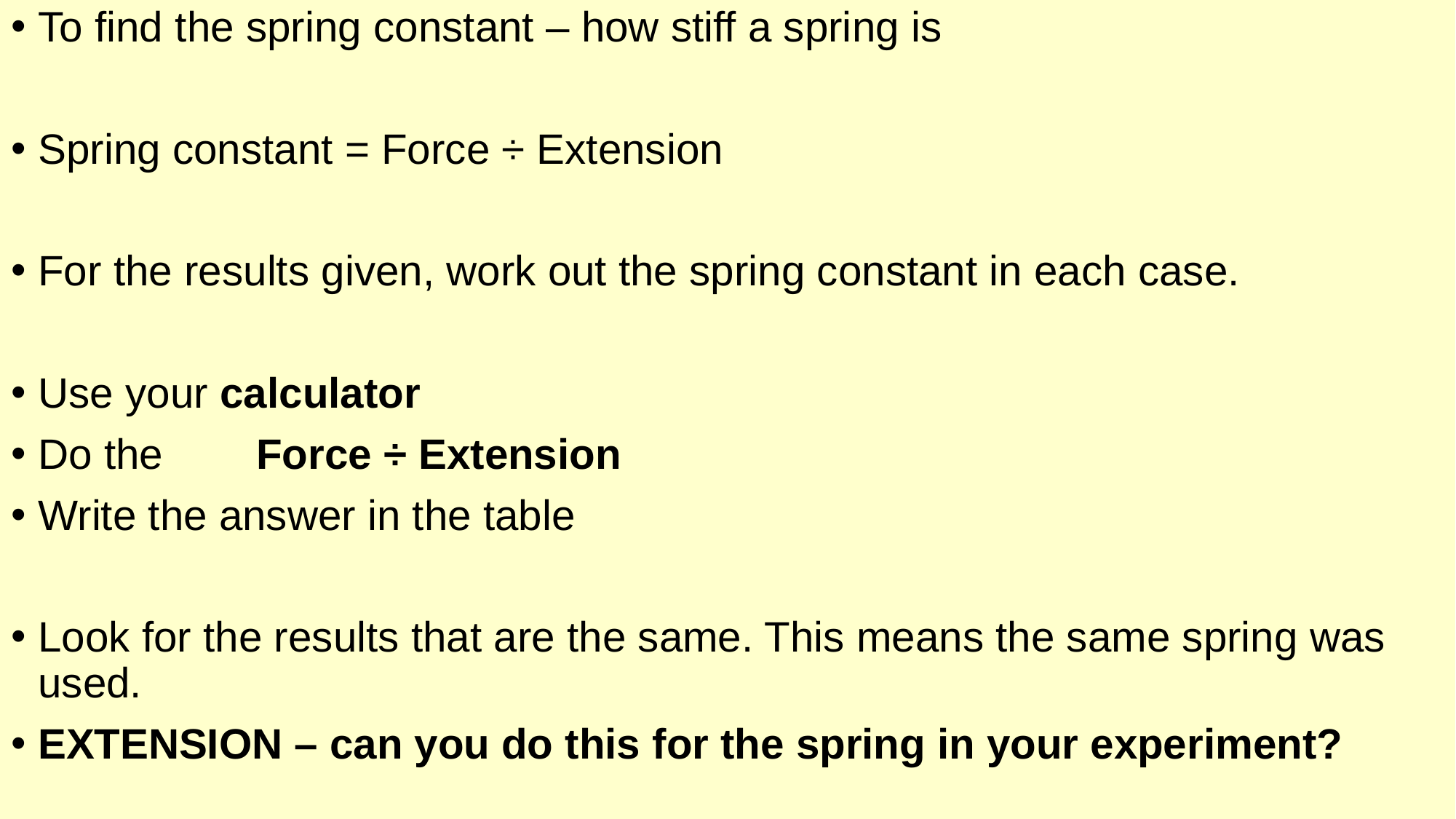

To find the spring constant – how stiff a spring is

Spring constant = Force ÷ Extension

For the results given, work out the spring constant in each case.

Use your calculator
Do the 	Force ÷ Extension
Write the answer in the table

Look for the results that are the same. This means the same spring was used.
EXTENSION – can you do this for the spring in your experiment?